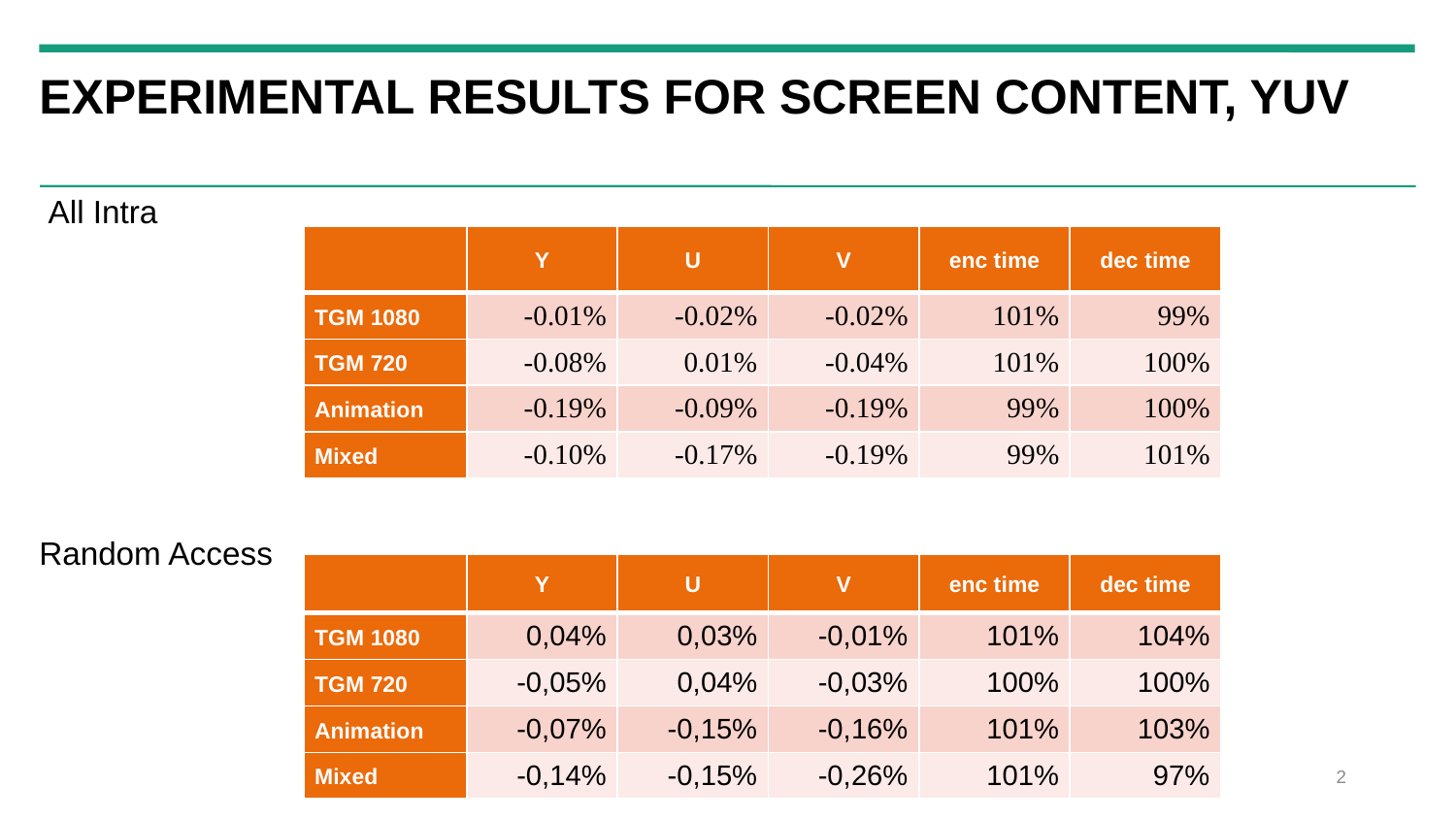

# ExperIMEntal results for Screen content, YUV
 All Intra

Random Access

|  | Y | U | V | enc time | dec time |
| --- | --- | --- | --- | --- | --- |
| TGM 1080 | -0.01% | -0.02% | -0.02% | 101% | 99% |
| TGM 720 | -0.08% | 0.01% | -0.04% | 101% | 100% |
| Animation | -0.19% | -0.09% | -0.19% | 99% | 100% |
| Mixed | -0.10% | -0.17% | -0.19% | 99% | 101% |
|  | Y | U | V | enc time | dec time |
| --- | --- | --- | --- | --- | --- |
| TGM 1080 | 0,04% | 0,03% | -0,01% | 101% | 104% |
| TGM 720 | -0,05% | 0,04% | -0,03% | 100% | 100% |
| Animation | -0,07% | -0,15% | -0,16% | 101% | 103% |
| Mixed | -0,14% | -0,15% | -0,26% | 101% | 97% |
2